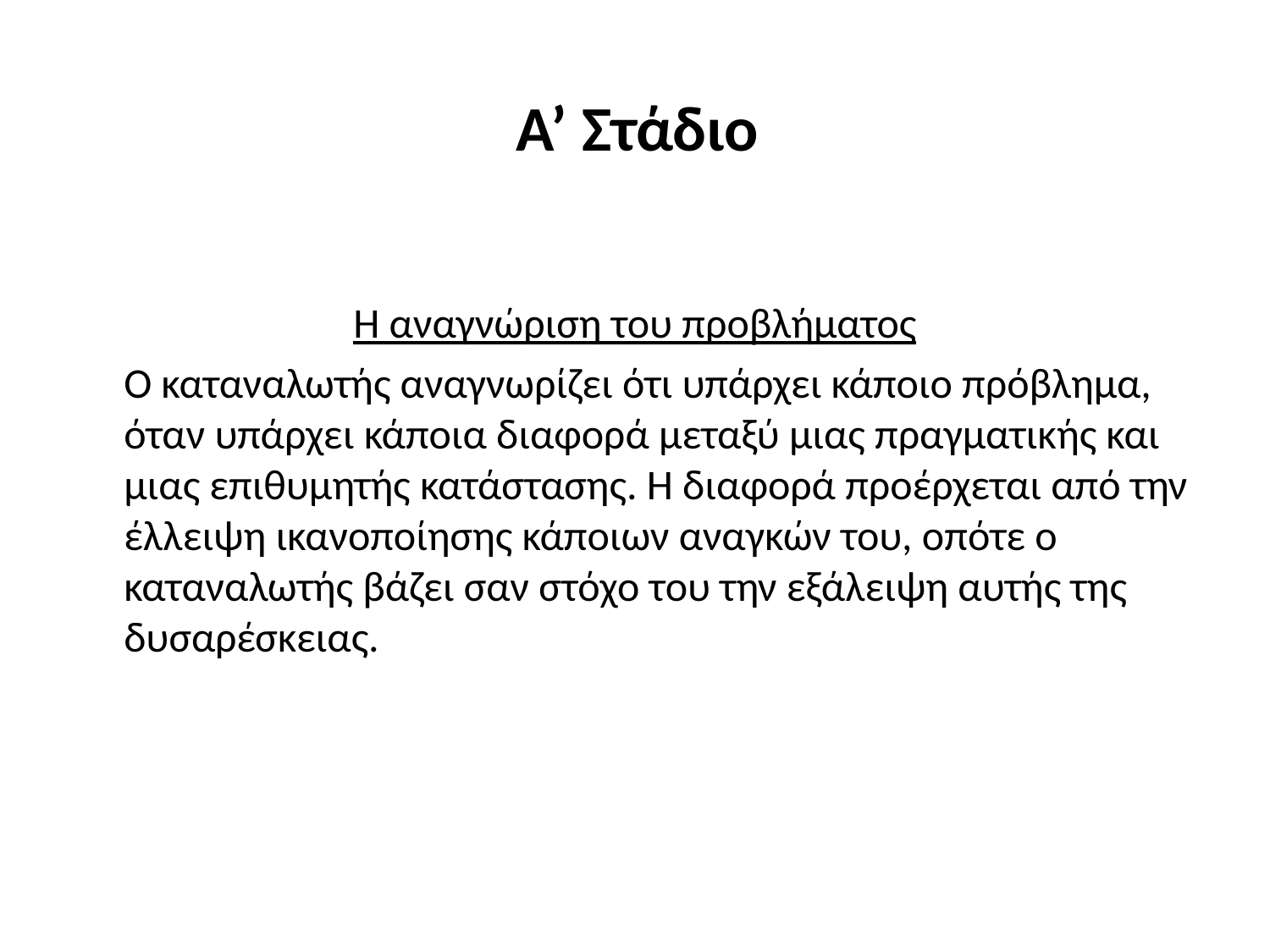

# Α’ Στάδιο

Η αναγνώριση του προβλήματος
     Ο καταναλωτής αναγνωρίζει ότι υπάρχει κάποιο πρόβλημα, όταν υπάρχει κάποια διαφορά μεταξύ μιας πραγματικής και μιας επιθυμητής κατάστασης. Η διαφορά προέρχεται από την έλλειψη ικανοποίησης κάποιων αναγκών του, οπότε ο καταναλωτής βάζει σαν στόχο του την εξάλειψη αυτής της δυσαρέσκειας.